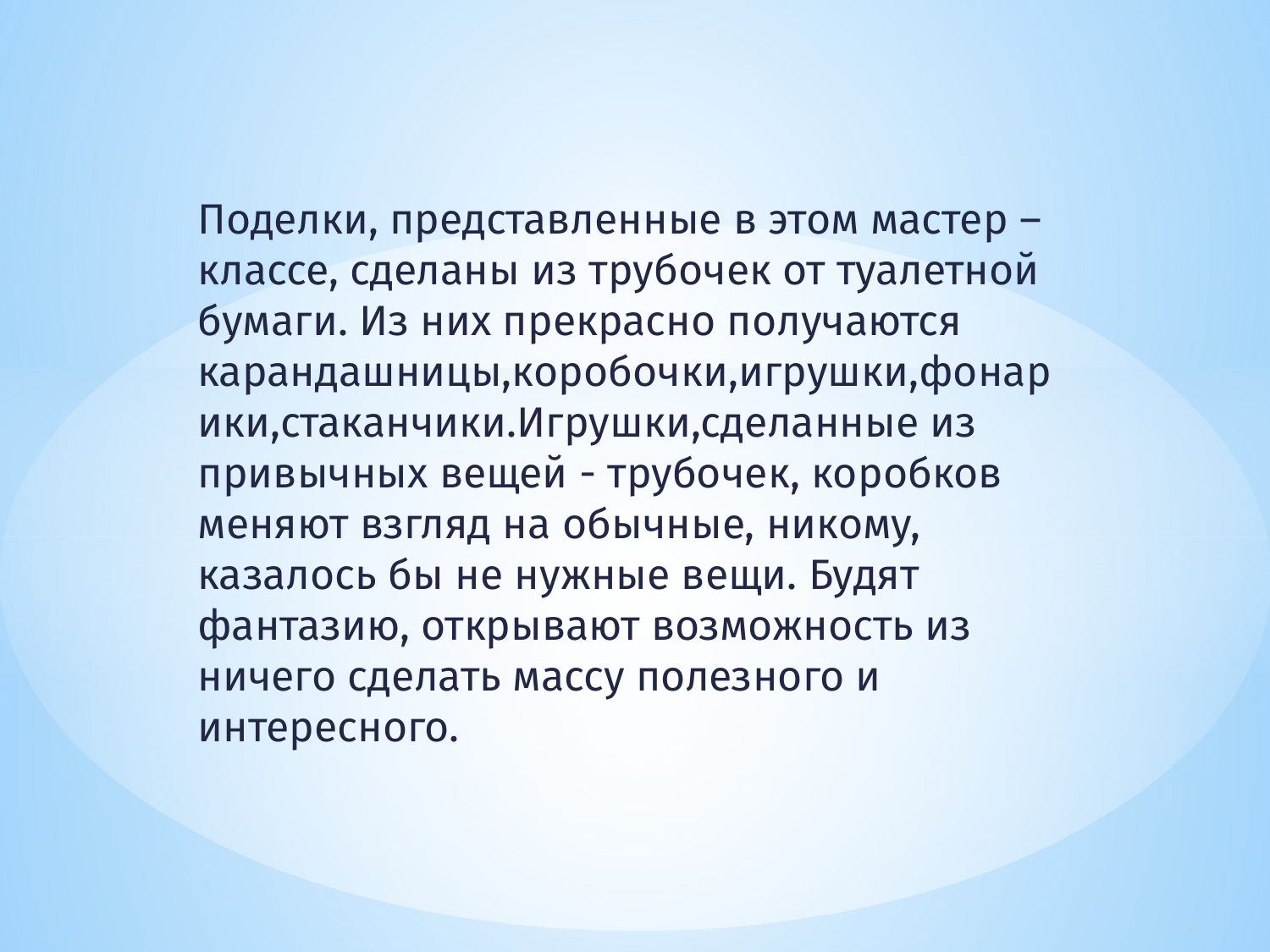

Поделки, представленные в этом мастер – классе, сделаны из трубочек от туалетной бумаги. Из них прекрасно получаются карандашницы,коробочки,игрушки,фонарики,стаканчики.Игрушки,сделанные из привычных вещей - трубочек, коробков меняют взгляд на обычные, никому, казалось бы не нужные вещи. Будят фантазию, открывают возможность из ничего сделать массу полезного и интересного.